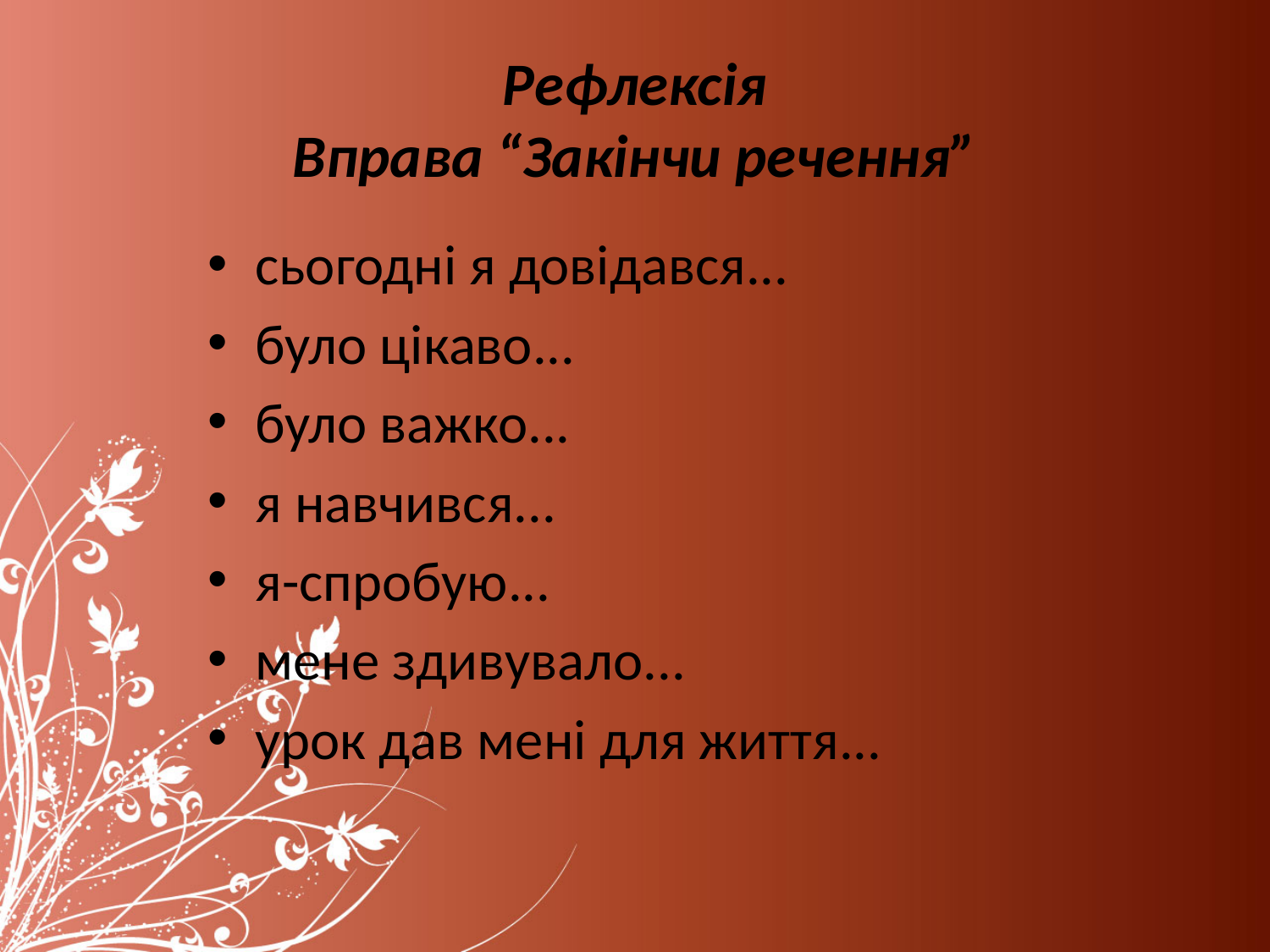

# Рефлексія Вправа “Закінчи речення”
сьогодні я довідався...
було цікаво...
було важко...
я навчився...
я-спробую...
мене здивувало...
урок дав мені для життя...